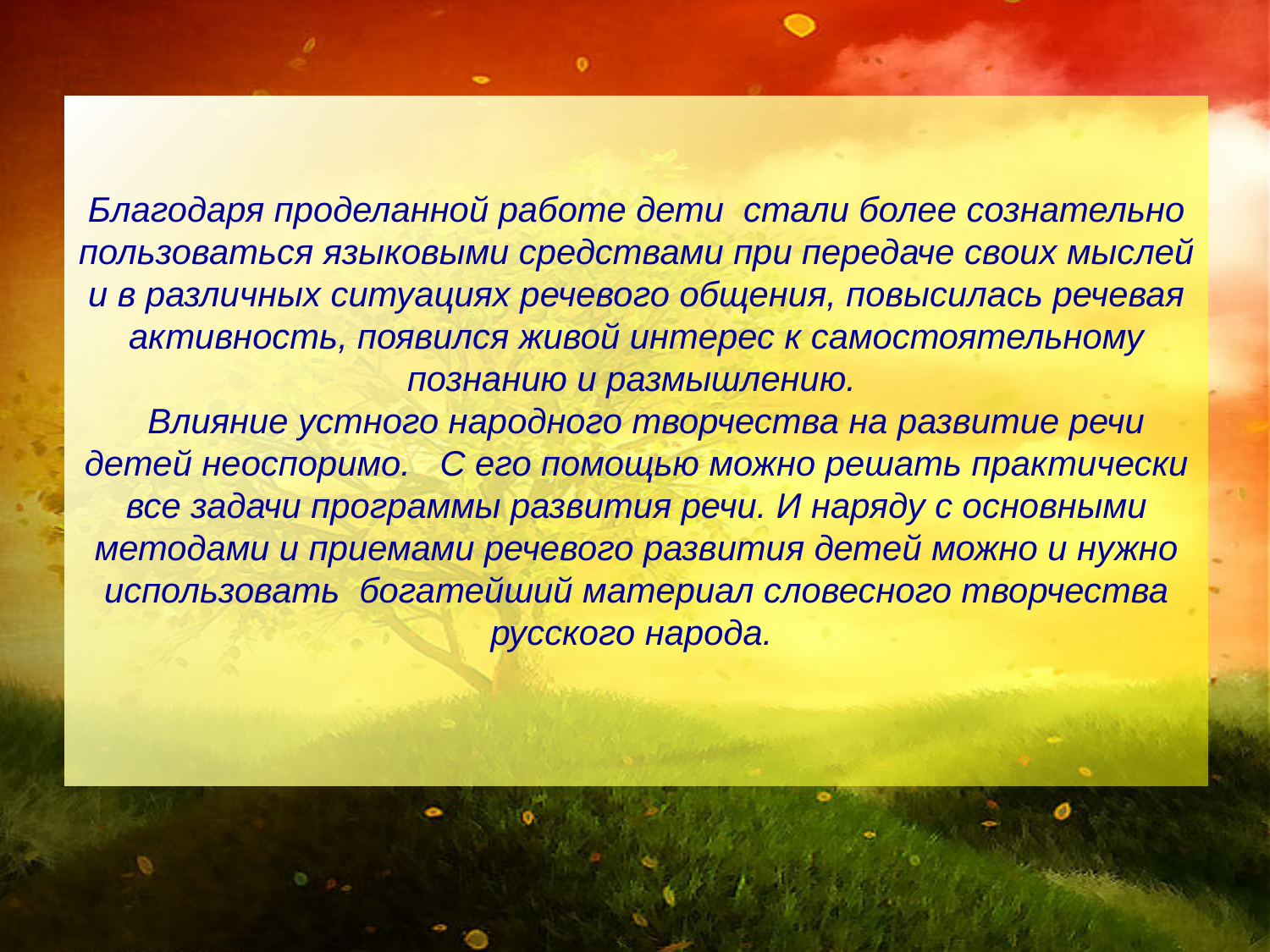

Благодаря проделанной работе дети  стали более сознательно пользоваться языковыми средствами при передаче своих мыслей и в различных ситуациях речевого общения, повысилась речевая активность, появился живой интерес к самостоятельному познанию и размышлению.
  Влияние устного народного творчества на развитие речи детей неоспоримо.   С его помощью можно решать практически все задачи программы развития речи. И наряду с основными методами и приемами речевого развития детей можно и нужно использовать  богатейший материал словесного творчества русского народа.